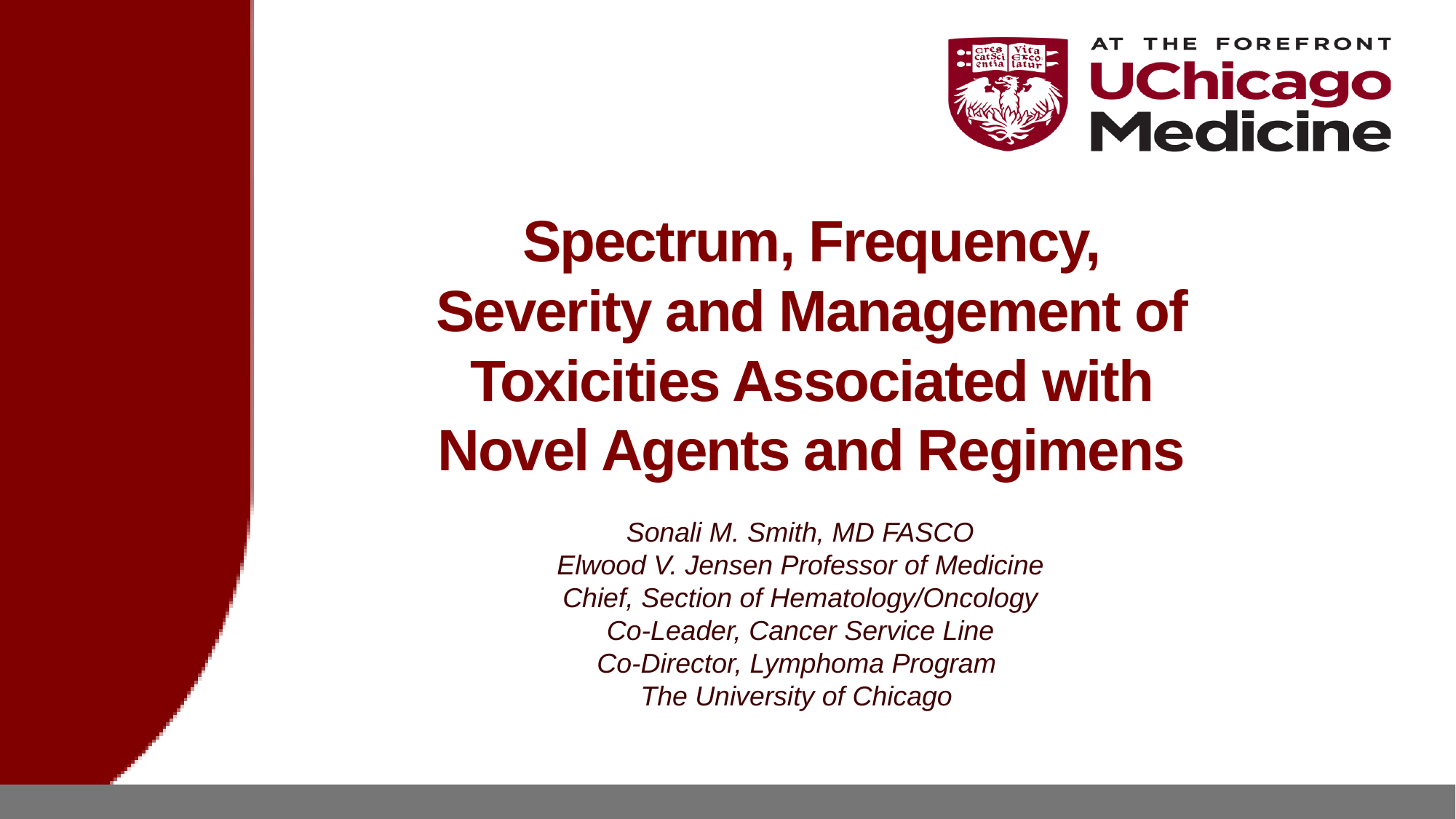

# Spectrum, Frequency, Severity and Management of Toxicities Associated with Novel Agents and Regimens
Sonali M. Smith, MD FASCO
Elwood V. Jensen Professor of Medicine
Chief, Section of Hematology/Oncology
Co-Leader, Cancer Service Line
Co-Director, Lymphoma Program
The University of Chicago